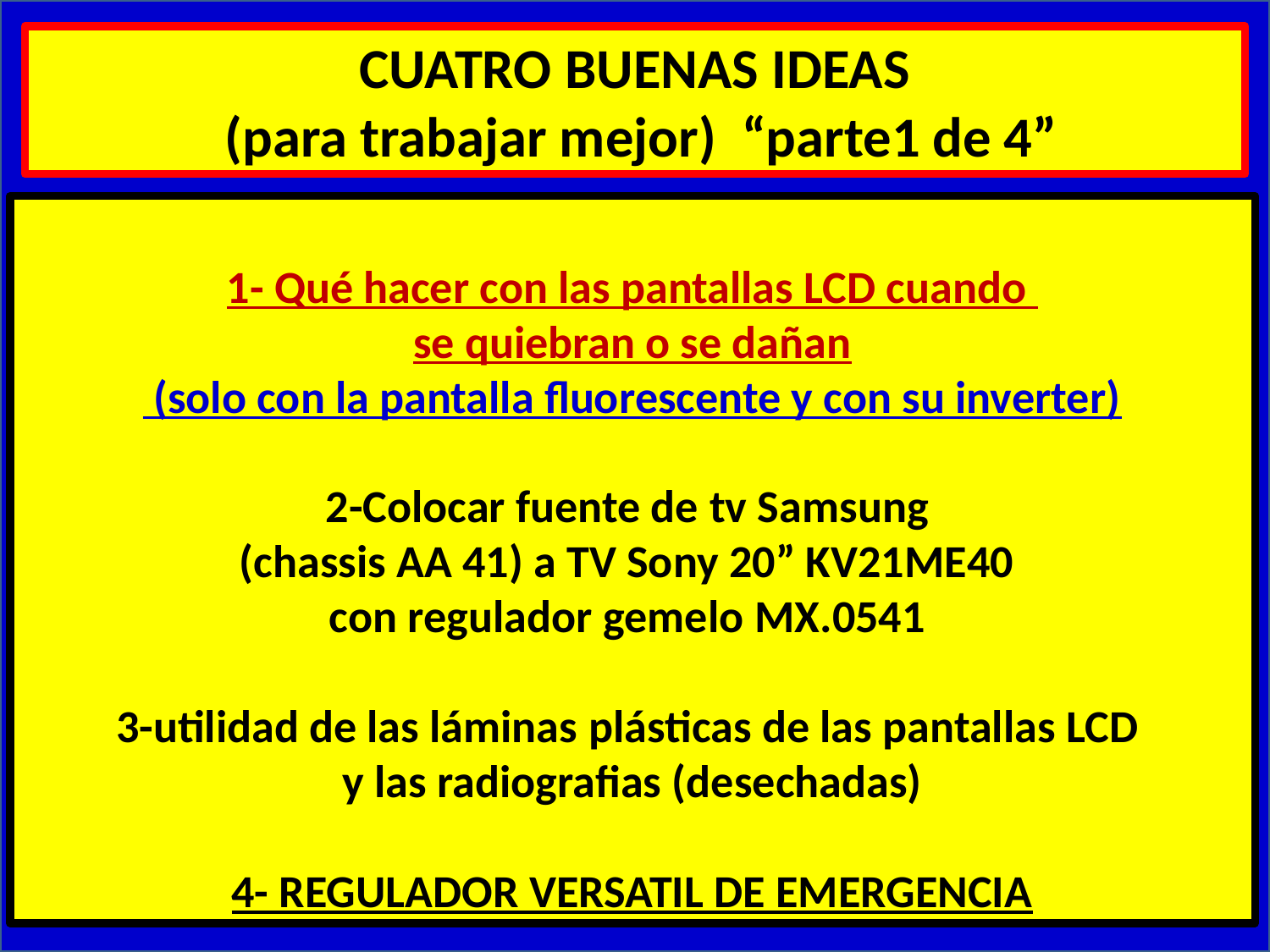

CUATRO BUENAS IDEAS
 (para trabajar mejor)  “parte1 de 4”

1- Qué hacer con las pantallas LCD cuando
se quiebran o se dañan
 (solo con la pantalla fluorescente y con su inverter)

2-Colocar fuente de tv Samsung
(chassis AA 41) a TV Sony 20” KV21ME40
con regulador gemelo MX.0541

3-utilidad de las láminas plásticas de las pantallas LCD
y las radiografias (desechadas)

4- REGULADOR VERSATIL DE EMERGENCIA